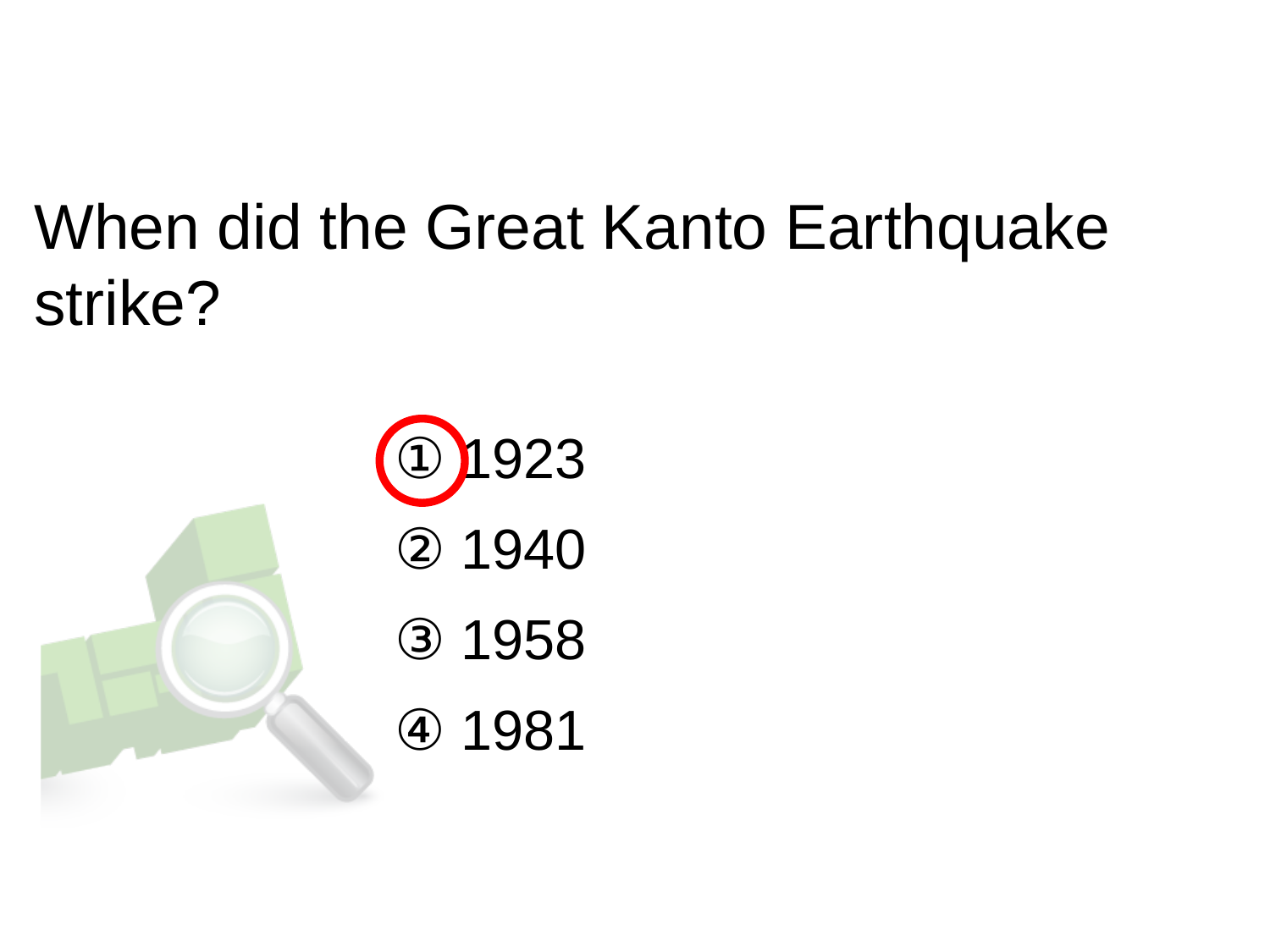

# When did the Great Kanto Earthquake strike?
① 1923
② 1940
③ 1958
④ 1981